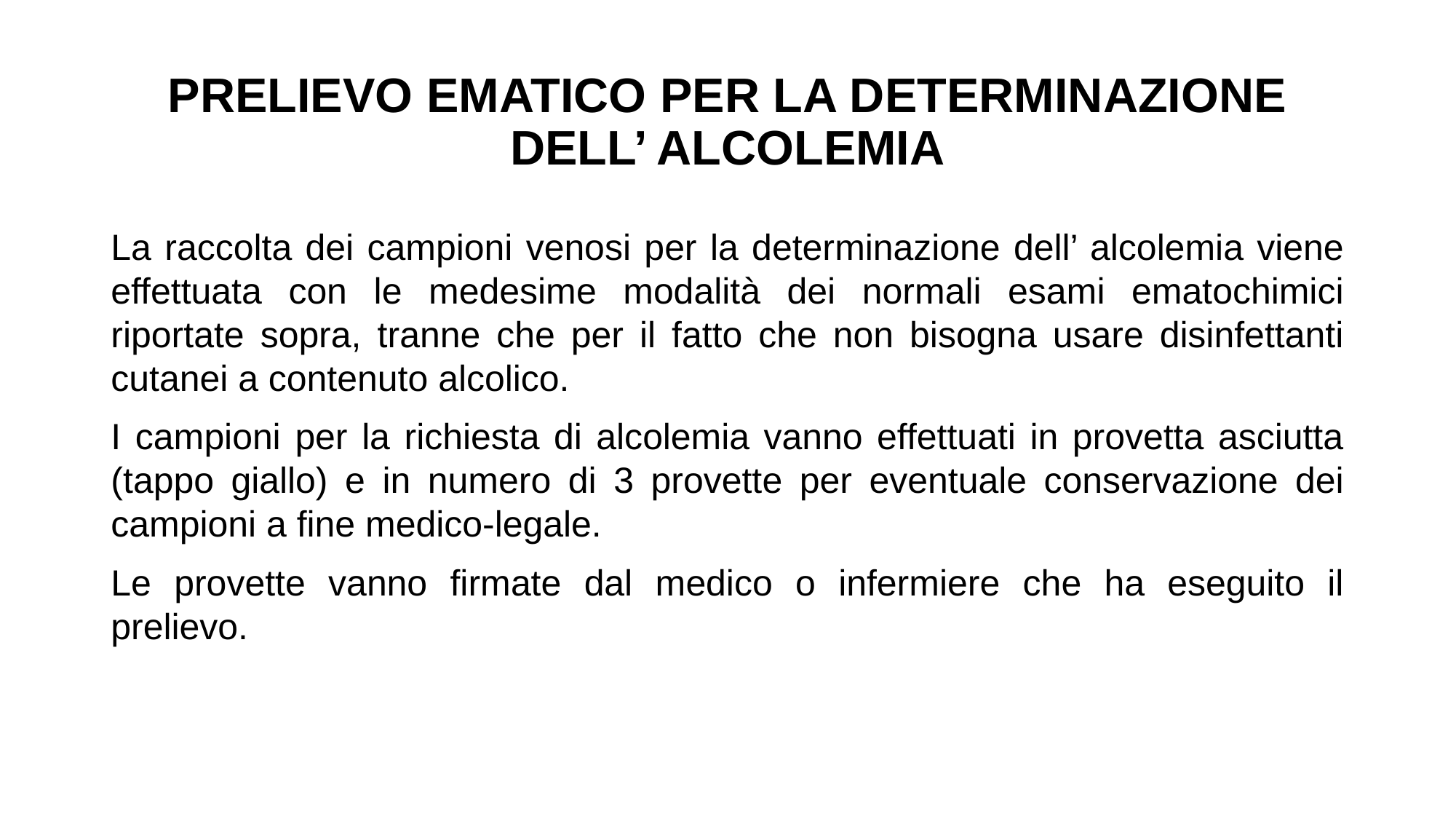

# PRELIEVO EMATICO PER LA DETERMINAZIONE DELL’ ALCOLEMIA
La raccolta dei campioni venosi per la determinazione dell’ alcolemia viene effettuata con le medesime modalità dei normali esami ematochimici riportate sopra, tranne che per il fatto che non bisogna usare disinfettanti cutanei a contenuto alcolico.
I campioni per la richiesta di alcolemia vanno effettuati in provetta asciutta (tappo giallo) e in numero di 3 provette per eventuale conservazione dei campioni a fine medico-legale.
Le provette vanno firmate dal medico o infermiere che ha eseguito il prelievo.